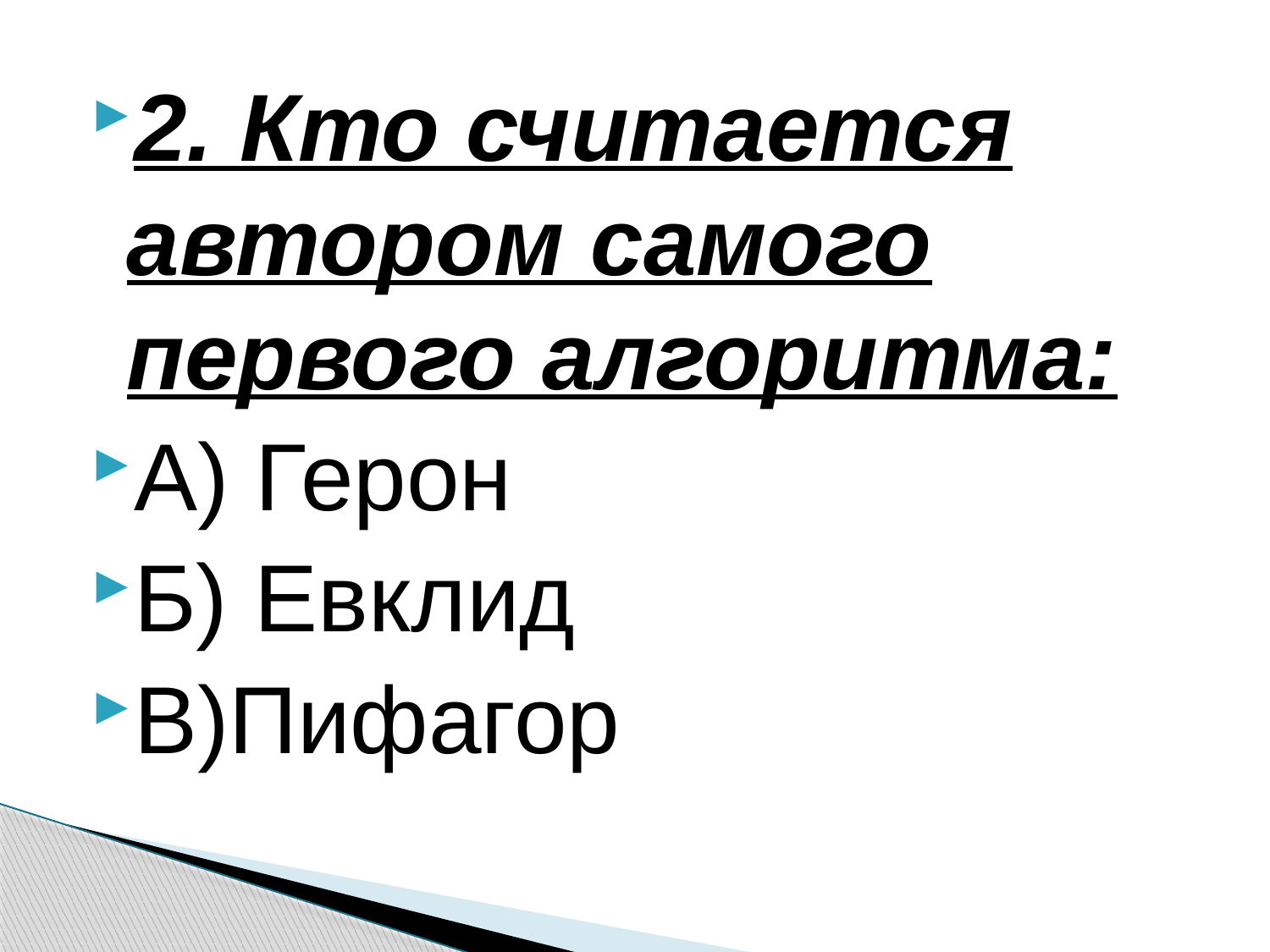

2. Кто считается автором самого первого алгоритма:
А) Герон
Б) Евклид
В)Пифагор